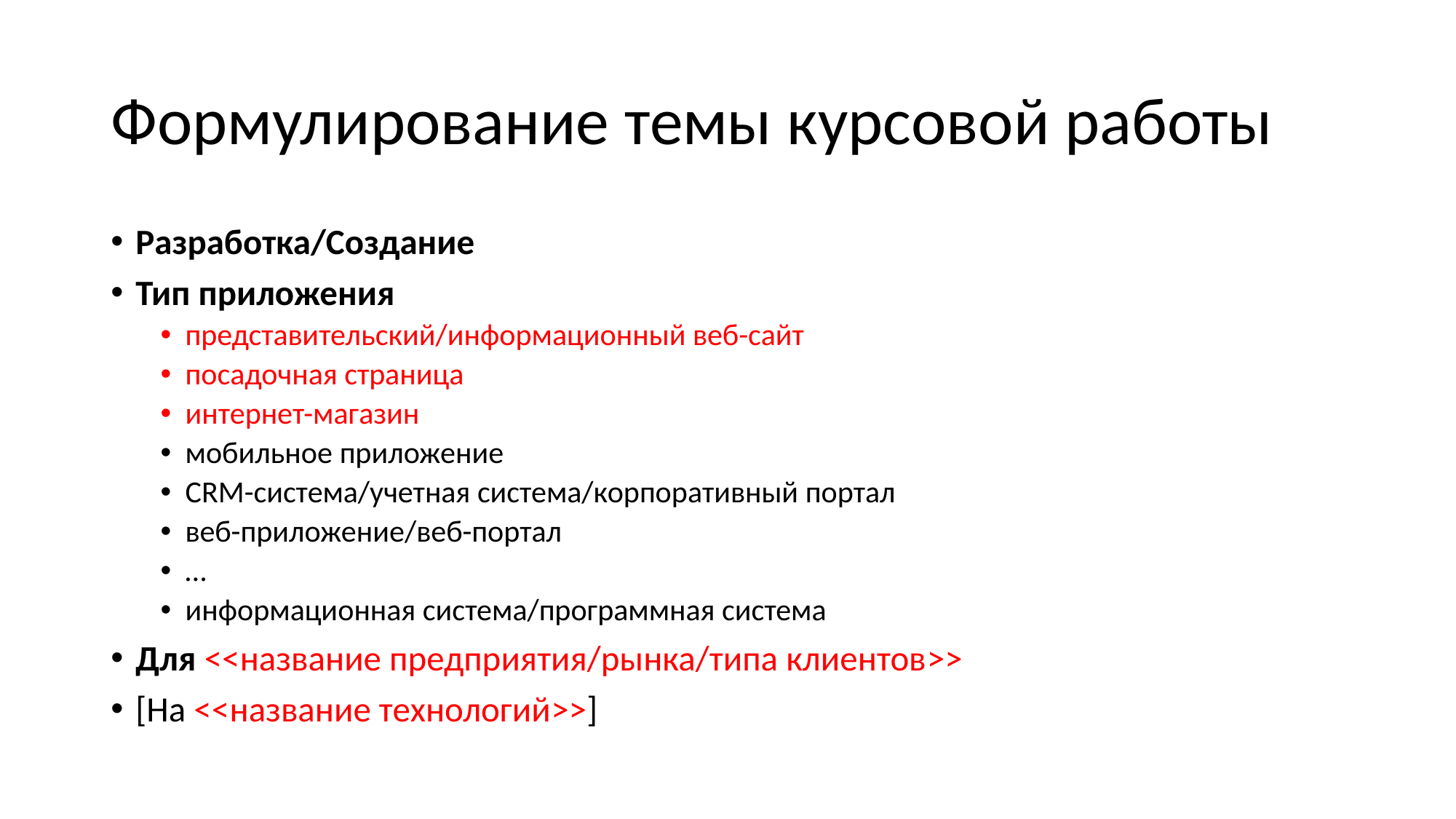

# Формулирование темы курсовой работы
Разработка/Создание
Тип приложения
представительский/информационный веб-сайт
посадочная страница
интернет-магазин
мобильное приложение
CRM-система/учетная система/корпоративный портал
веб-приложение/веб-портал
…
информационная система/программная система
Для <<название предприятия/рынка/типа клиентов>>
[На <<название технологий>>]